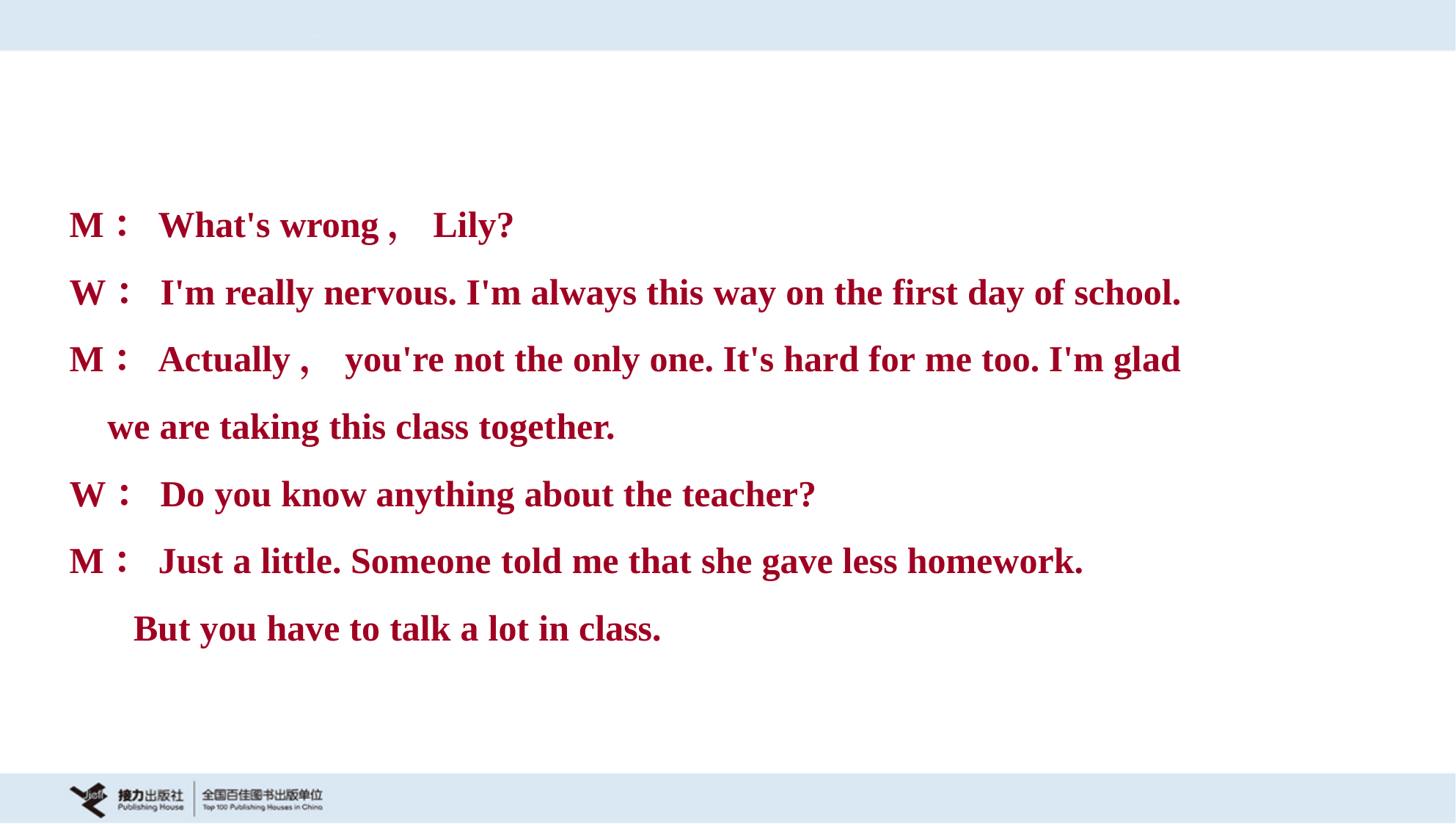

M：What's wrong，Lily?
W：I'm really nervous. I'm always this way on the first day of school.
M：Actually，you're not the only one. It's hard for me too. I'm glad
    we are taking this class together.
W：Do you know anything about the teacher?
M：Just a little. Someone told me that she gave less homework.
       But you have to talk a lot in class.